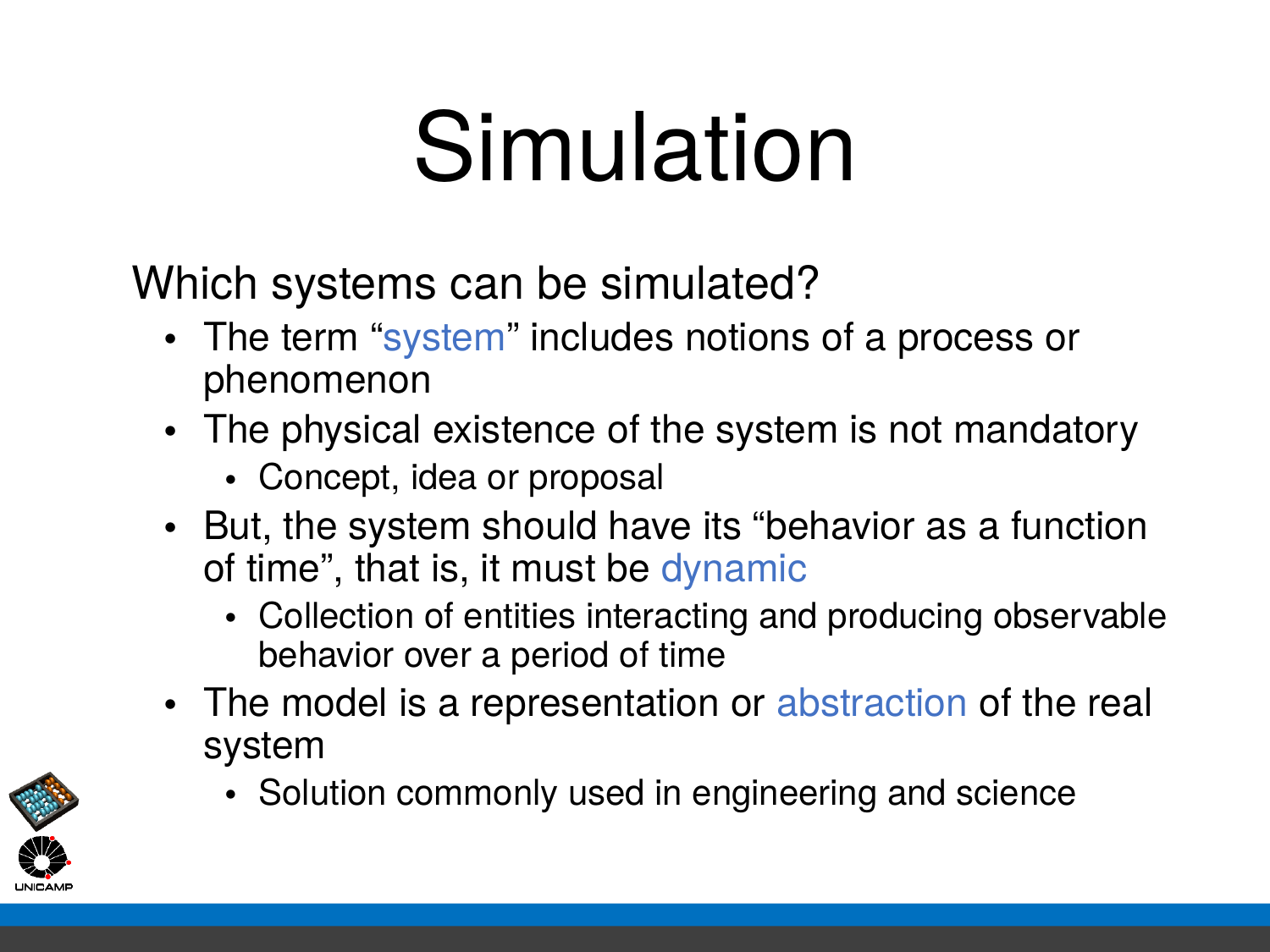

# Simulation
Which systems can be simulated?
The term “system” includes notions of a process or phenomenon
The physical existence of the system is not mandatory
Concept, idea or proposal
But, the system should have its “behavior as a function of time”, that is, it must be dynamic
Collection of entities interacting and producing observable behavior over a period of time
The model is a representation or abstraction of the real system
Solution commonly used in engineering and science